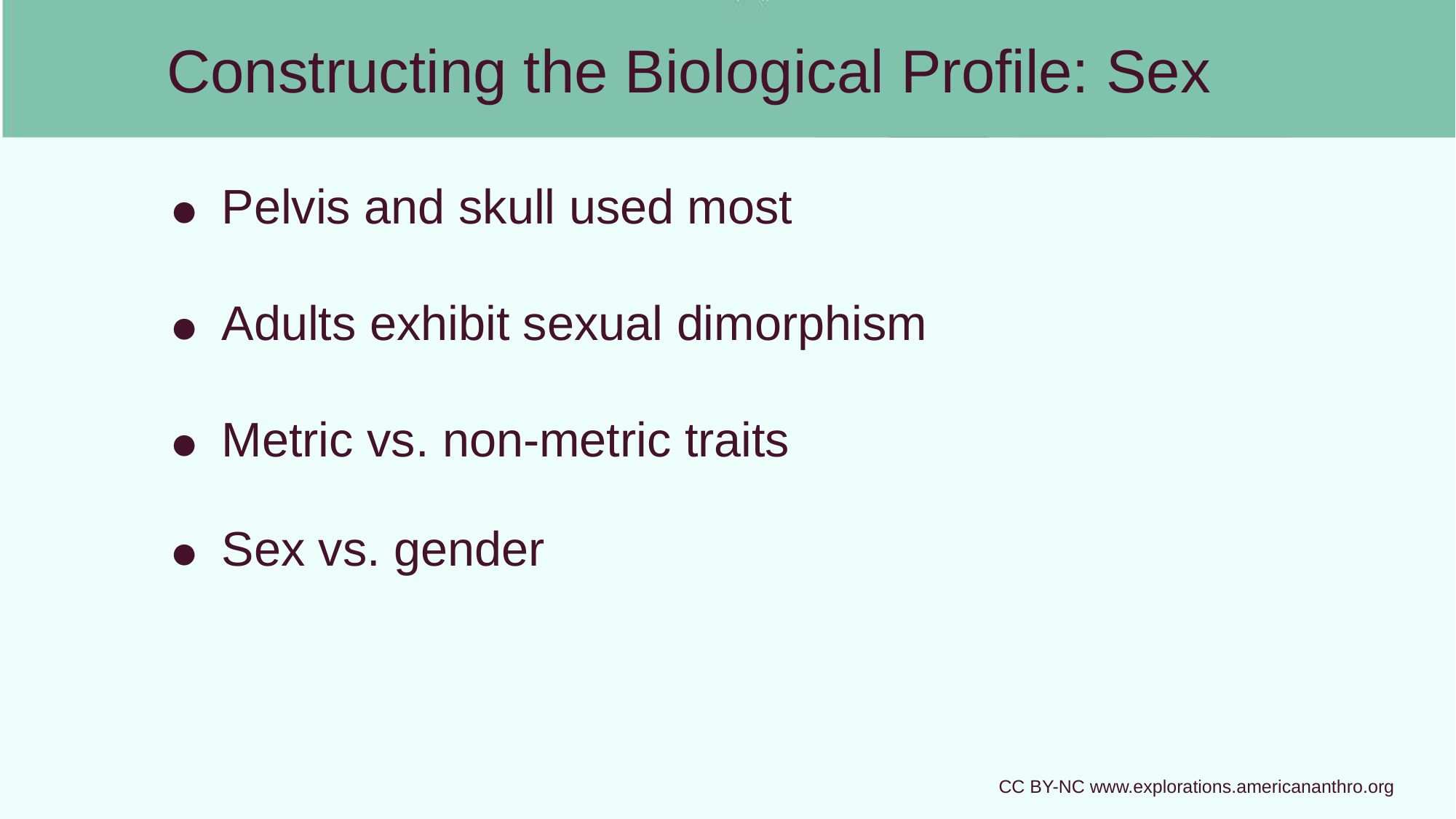

# Constructing the Biological Profile: Sex
Pelvis and skull used most

Adults exhibit sexual dimorphism

Metric vs. non-metric traits

Sex vs. gender